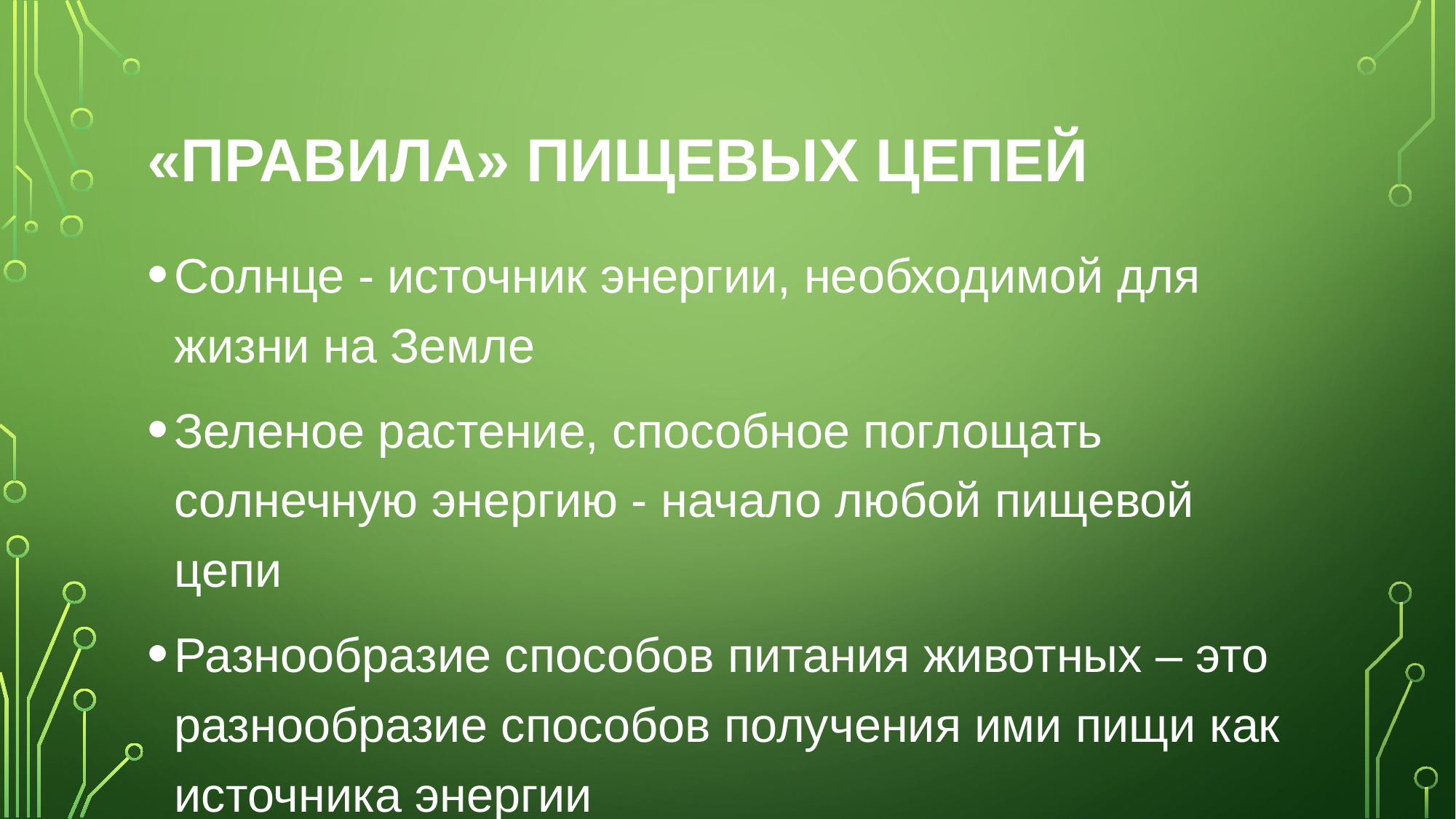

# «Правила» пищевых цепей
Солнце - источник энергии, необходимой для жизни на Земле
Зеленое растение, способное поглощать солнечную энергию - начало любой пищевой цепи
Разнообразие способов питания животных – это разнообразие способов получения ими пищи как источника энергии